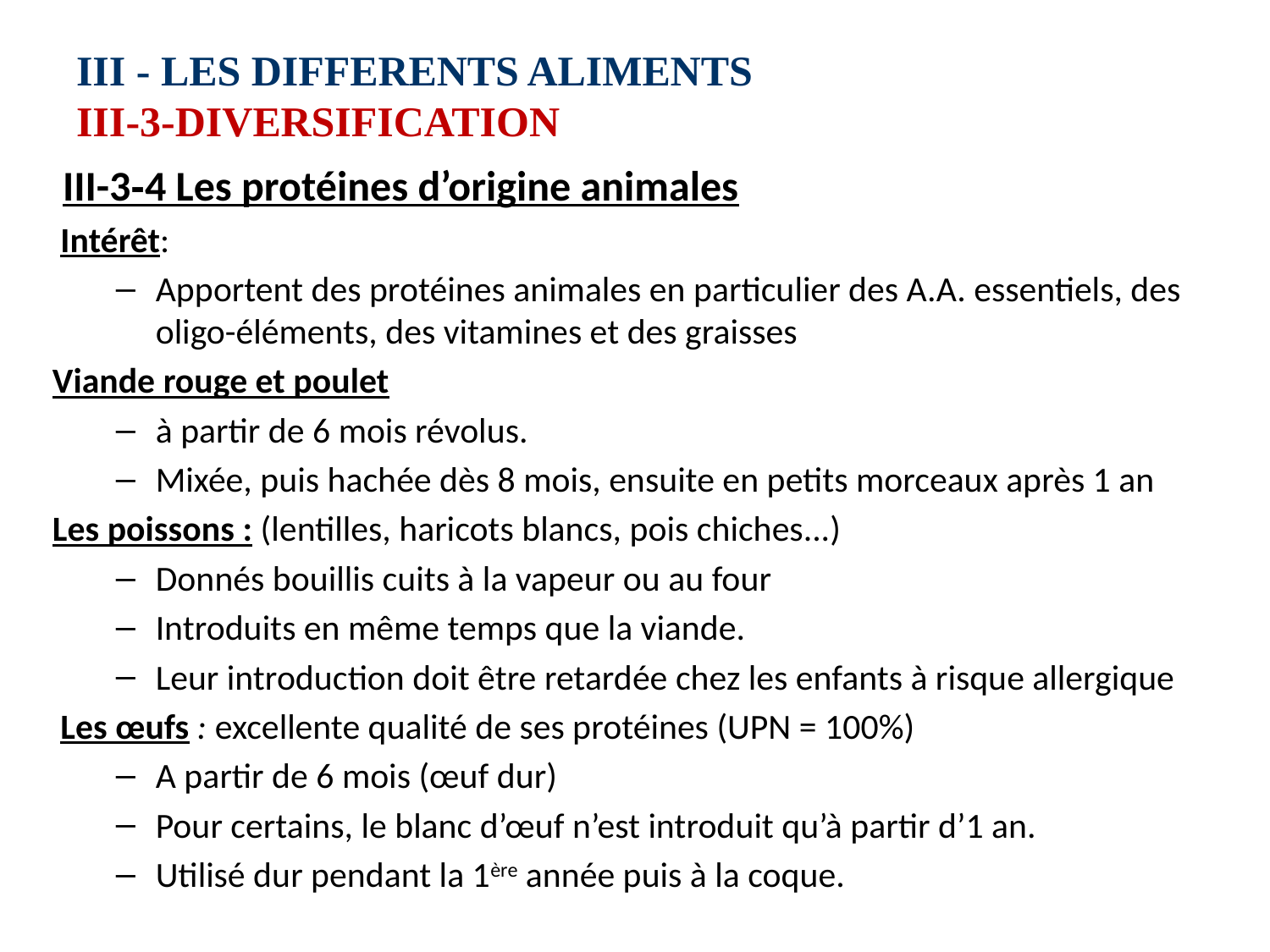

# III ‑ LES DIFFERENTS ALIMENTS III-3‑DIVERSIFICATION
 III-3‑4 Les protéines d’origine animales
 Intérêt:
Apportent des protéines animales en particulier des A.A. essentiels, des oligo-éléments, des vitamines et des graisses
Viande rouge et poulet
à partir de 6 mois révolus.
Mixée, puis hachée dès 8 mois, ensuite en petits morceaux après 1 an
Les poissons : (lentilles, haricots blancs, pois chiches...)
Donnés bouillis cuits à la vapeur ou au four
Introduits en même temps que la viande.
Leur introduction doit être retardée chez les enfants à risque allergique
 Les œufs : excellente qualité de ses protéines (UPN = 100%)
A partir de 6 mois (œuf dur)
Pour certains, le blanc d’œuf n’est introduit qu’à partir d’1 an.
Utilisé dur pendant la 1ère année puis à la coque.